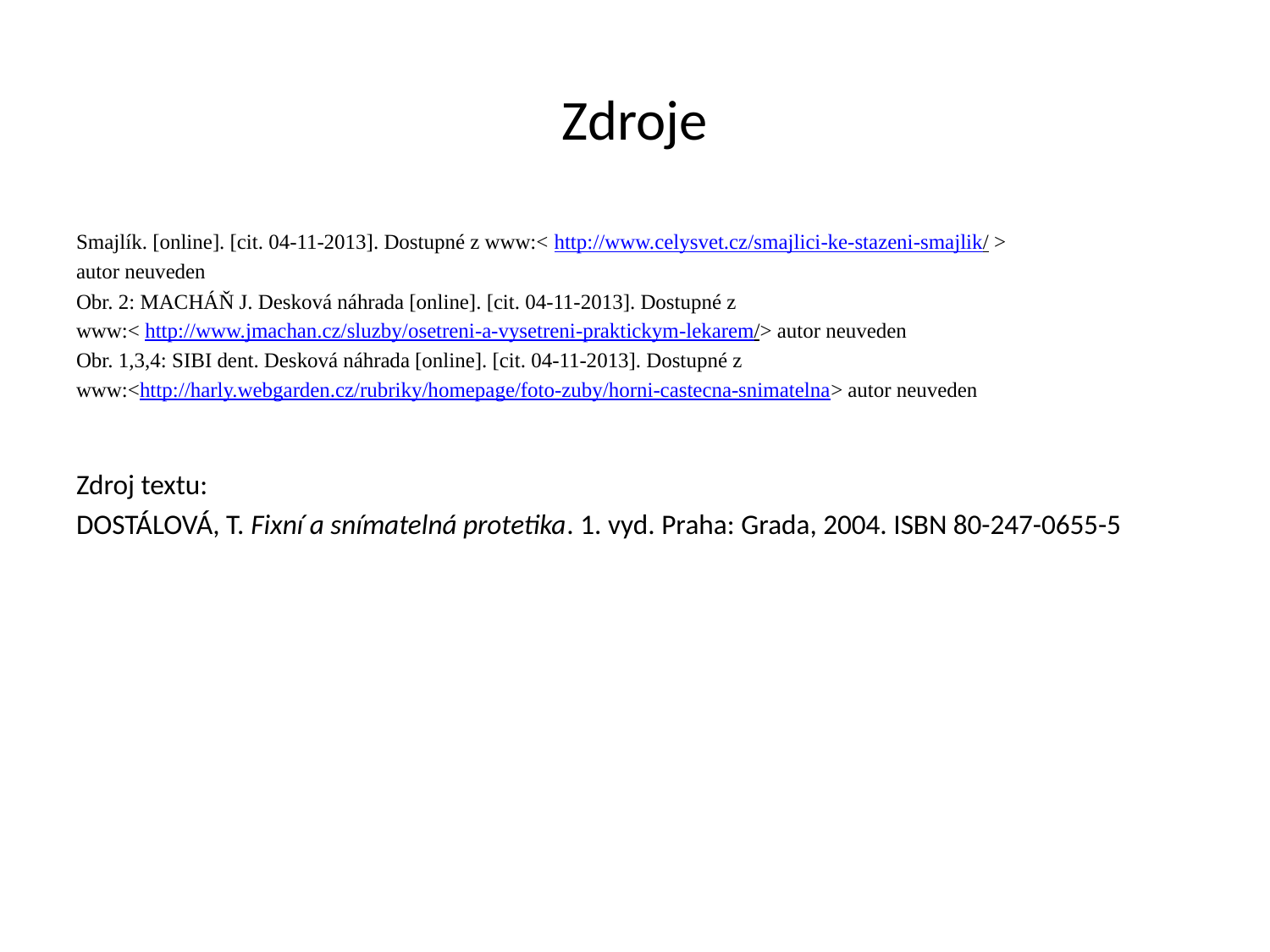

# Zdroje
Smajlík. [online]. [cit. 04-11-2013]. Dostupné z www:< http://www.celysvet.cz/smajlici-ke-stazeni-smajlik/ >
autor neuveden
Obr. 2: MACHÁŇ J. Desková náhrada [online]. [cit. 04-11-2013]. Dostupné z
www:< http://www.jmachan.cz/sluzby/osetreni-a-vysetreni-praktickym-lekarem/> autor neuveden
Obr. 1,3,4: SIBI dent. Desková náhrada [online]. [cit. 04-11-2013]. Dostupné z
www:<http://harly.webgarden.cz/rubriky/homepage/foto-zuby/horni-castecna-snimatelna> autor neuveden

Zdroj textu:
DOSTÁLOVÁ, T. Fixní a snímatelná protetika. 1. vyd. Praha: Grada, 2004. ISBN 80-247-0655-5